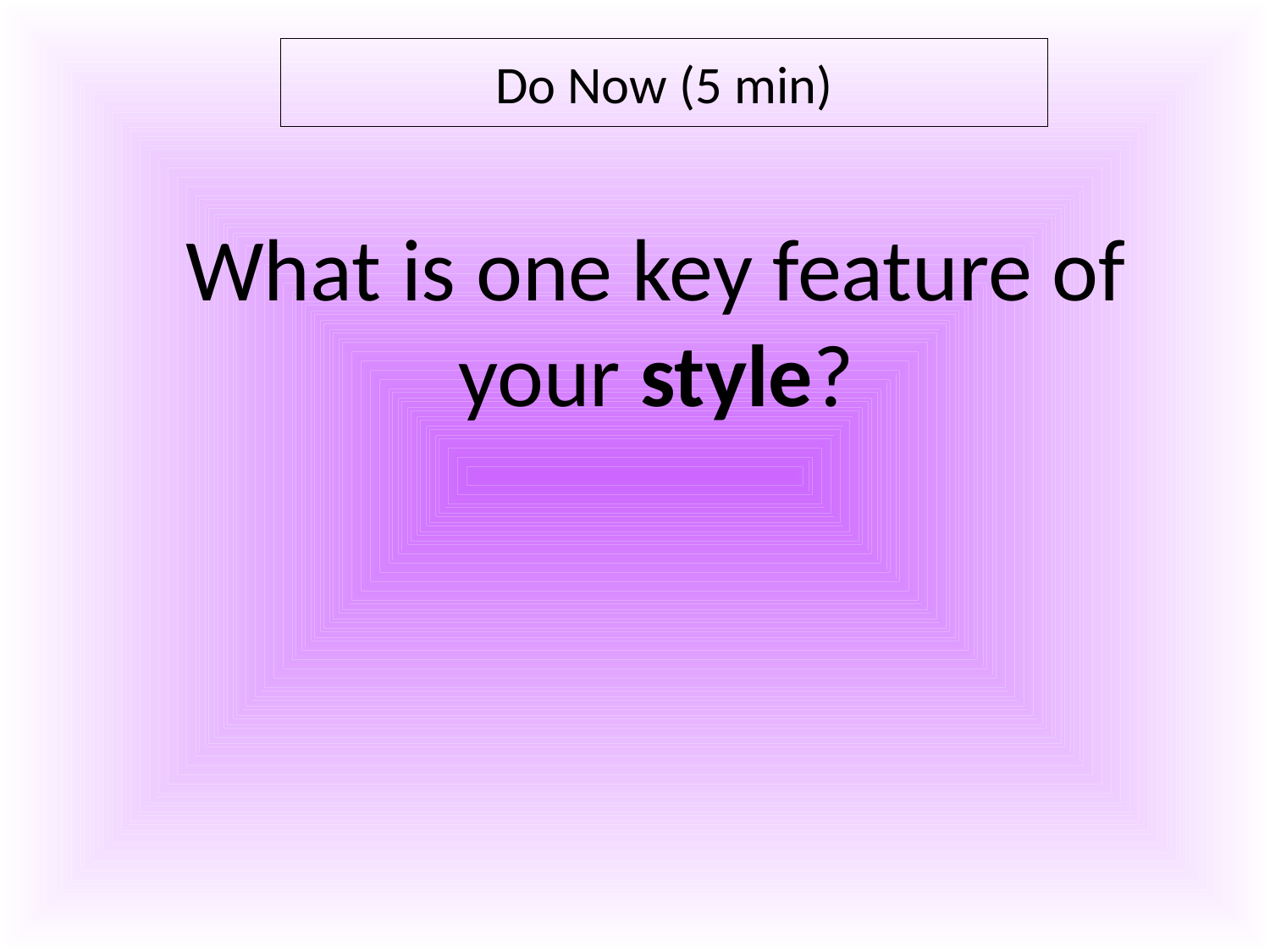

Do Now (5 min)
What is one key feature of your style?